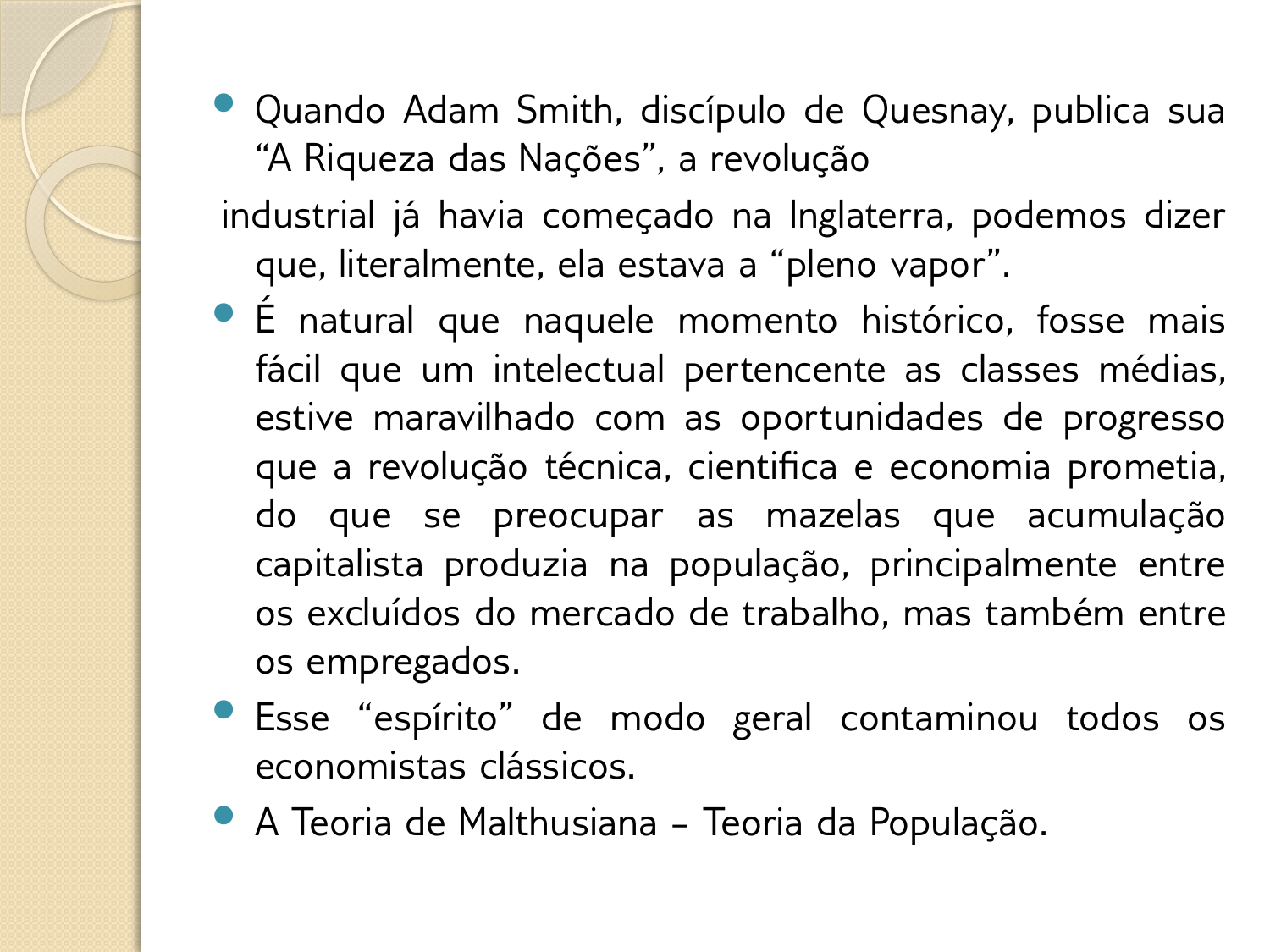

Quando Adam Smith, discípulo de Quesnay, publica sua “A Riqueza das Nações”, a revolução
industrial já havia começado na Inglaterra, podemos dizer que, literalmente, ela estava a “pleno vapor”.
É natural que naquele momento histórico, fosse mais fácil que um intelectual pertencente as classes médias, estive maravilhado com as oportunidades de progresso que a revolução técnica, cientifica e economia prometia, do que se preocupar as mazelas que acumulação capitalista produzia na população, principalmente entre os excluídos do mercado de trabalho, mas também entre os empregados.
Esse “espírito” de modo geral contaminou todos os economistas clássicos.
A Teoria de Malthusiana – Teoria da População.